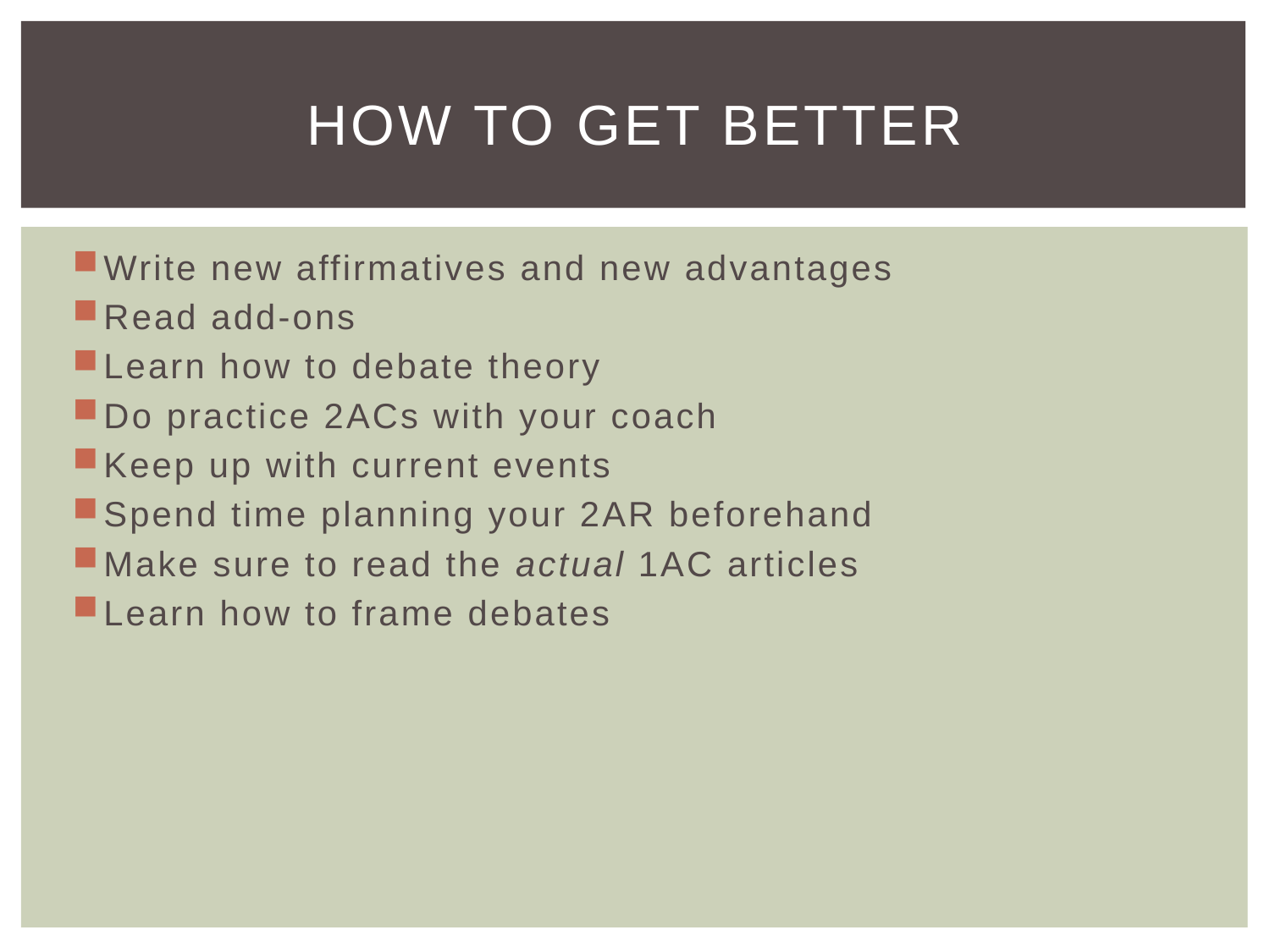

# How to get better
Write new affirmatives and new advantages
Read add-ons
Learn how to debate theory
Do practice 2ACs with your coach
Keep up with current events
Spend time planning your 2AR beforehand
Make sure to read the actual 1AC articles
Learn how to frame debates